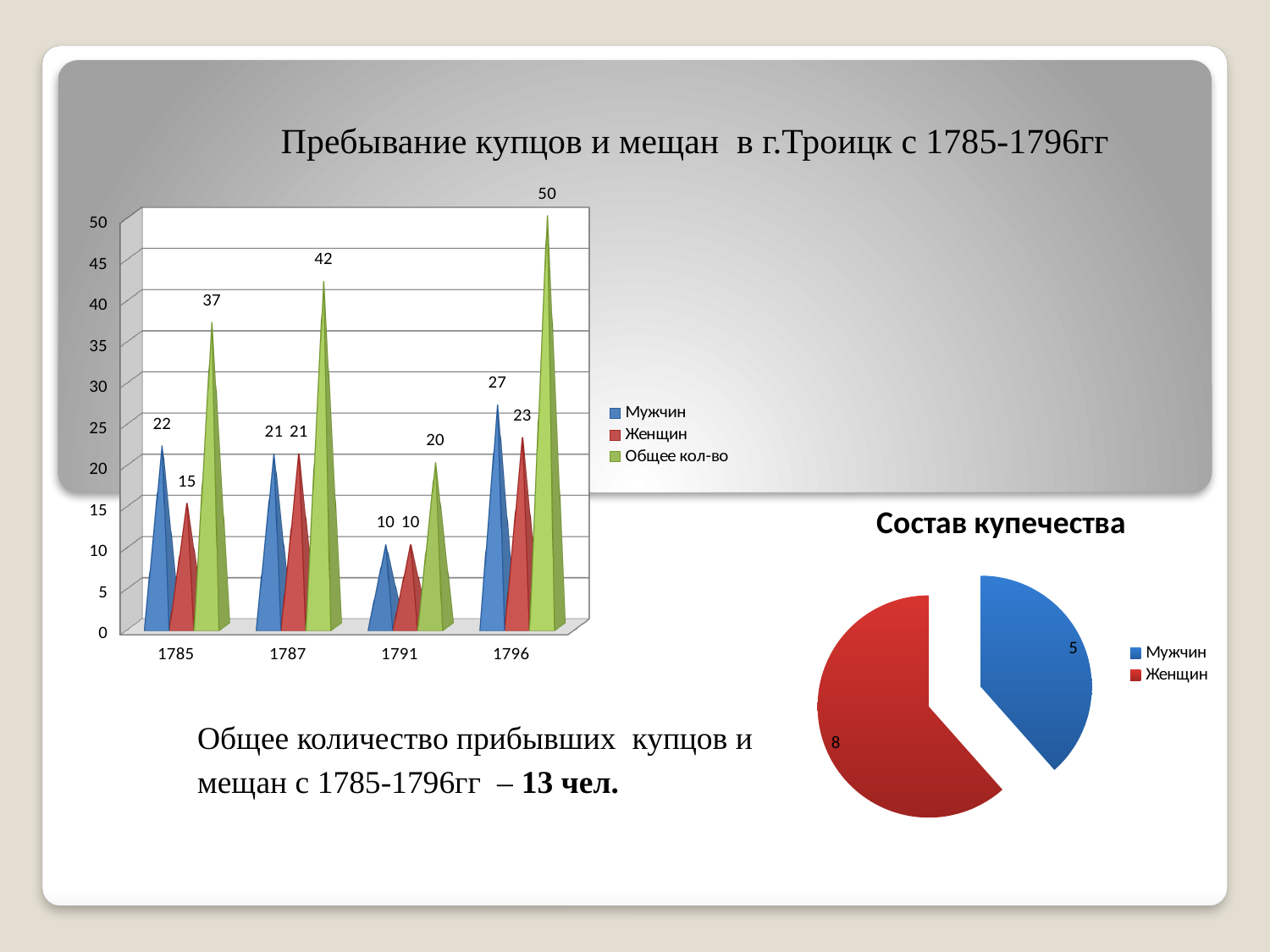

Пребывание купцов и мещан  в г.Троицк с 1785-1796гг

[unsupported chart]

### Chart: Состав купечества

| Category | Состав купечества |
|---|---|
| Мужчин | 5.0 |
| Женщин | 8.0 |
Общее количество прибывших  купцов и мещан с 1785-1796гг  – 13 чел.